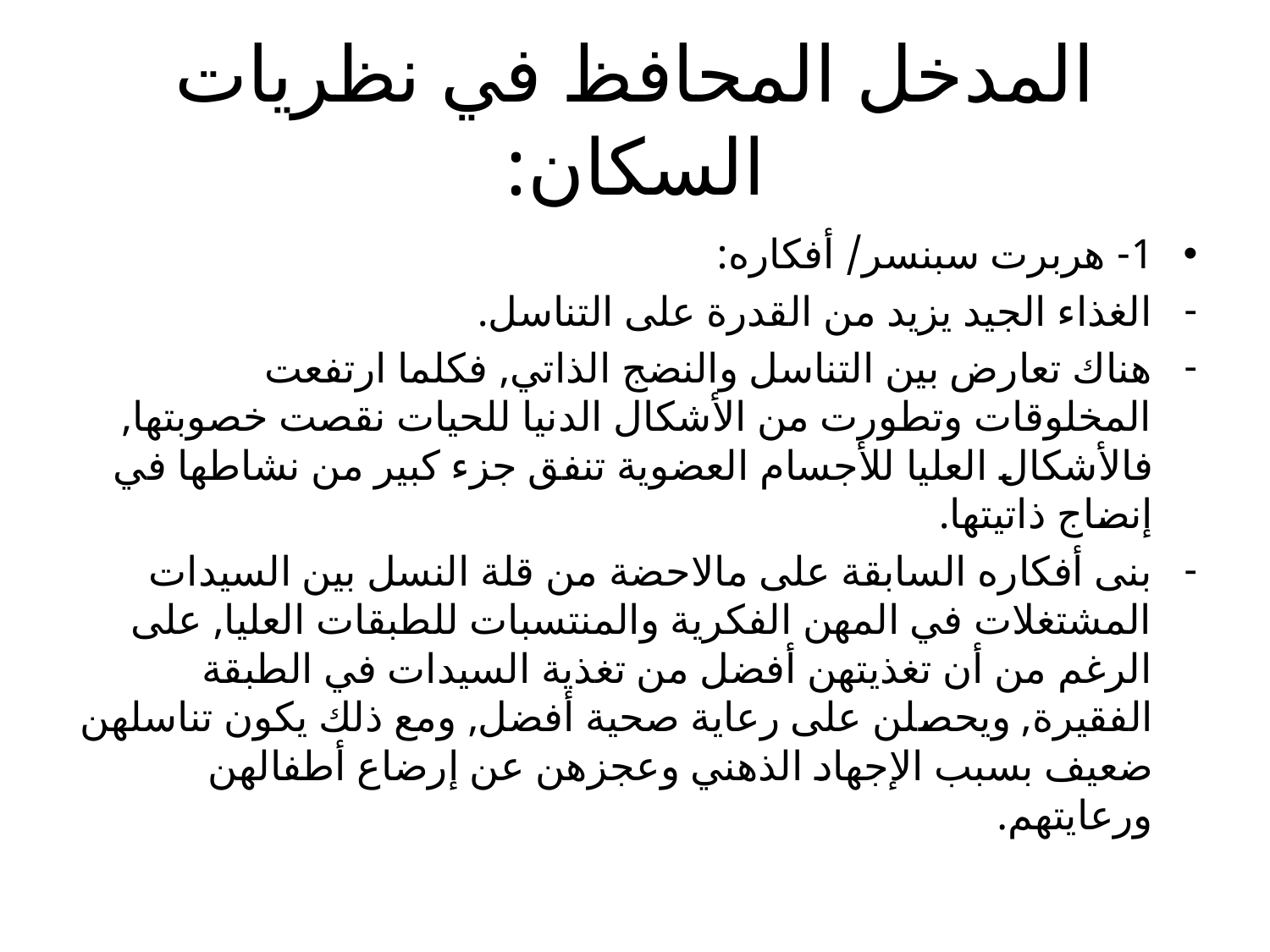

# المدخل المحافظ في نظريات السكان:
1- هربرت سبنسر/ أفكاره:
الغذاء الجيد يزيد من القدرة على التناسل.
هناك تعارض بين التناسل والنضج الذاتي, فكلما ارتفعت المخلوقات وتطورت من الأشكال الدنيا للحيات نقصت خصوبتها, فالأشكال العليا للأجسام العضوية تنفق جزء كبير من نشاطها في إنضاج ذاتيتها.
بنى أفكاره السابقة على مالاحضة من قلة النسل بين السيدات المشتغلات في المهن الفكرية والمنتسبات للطبقات العليا, على الرغم من أن تغذيتهن أفضل من تغذية السيدات في الطبقة الفقيرة, ويحصلن على رعاية صحية أفضل, ومع ذلك يكون تناسلهن ضعيف بسبب الإجهاد الذهني وعجزهن عن إرضاع أطفالهن ورعايتهم.